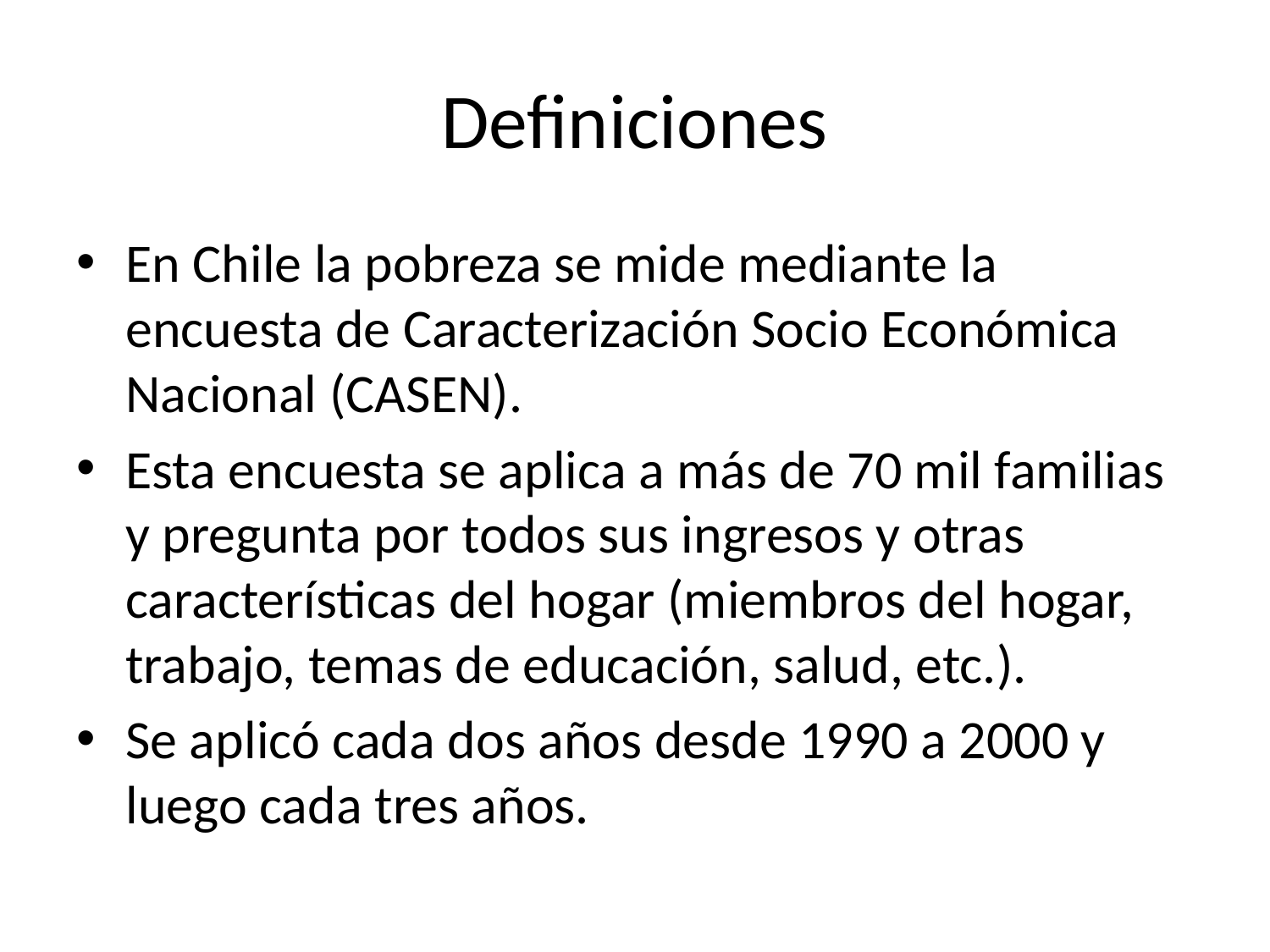

# Definiciones
En Chile la pobreza se mide mediante la encuesta de Caracterización Socio Económica Nacional (CASEN).
Esta encuesta se aplica a más de 70 mil familias y pregunta por todos sus ingresos y otras características del hogar (miembros del hogar, trabajo, temas de educación, salud, etc.).
Se aplicó cada dos años desde 1990 a 2000 y luego cada tres años.